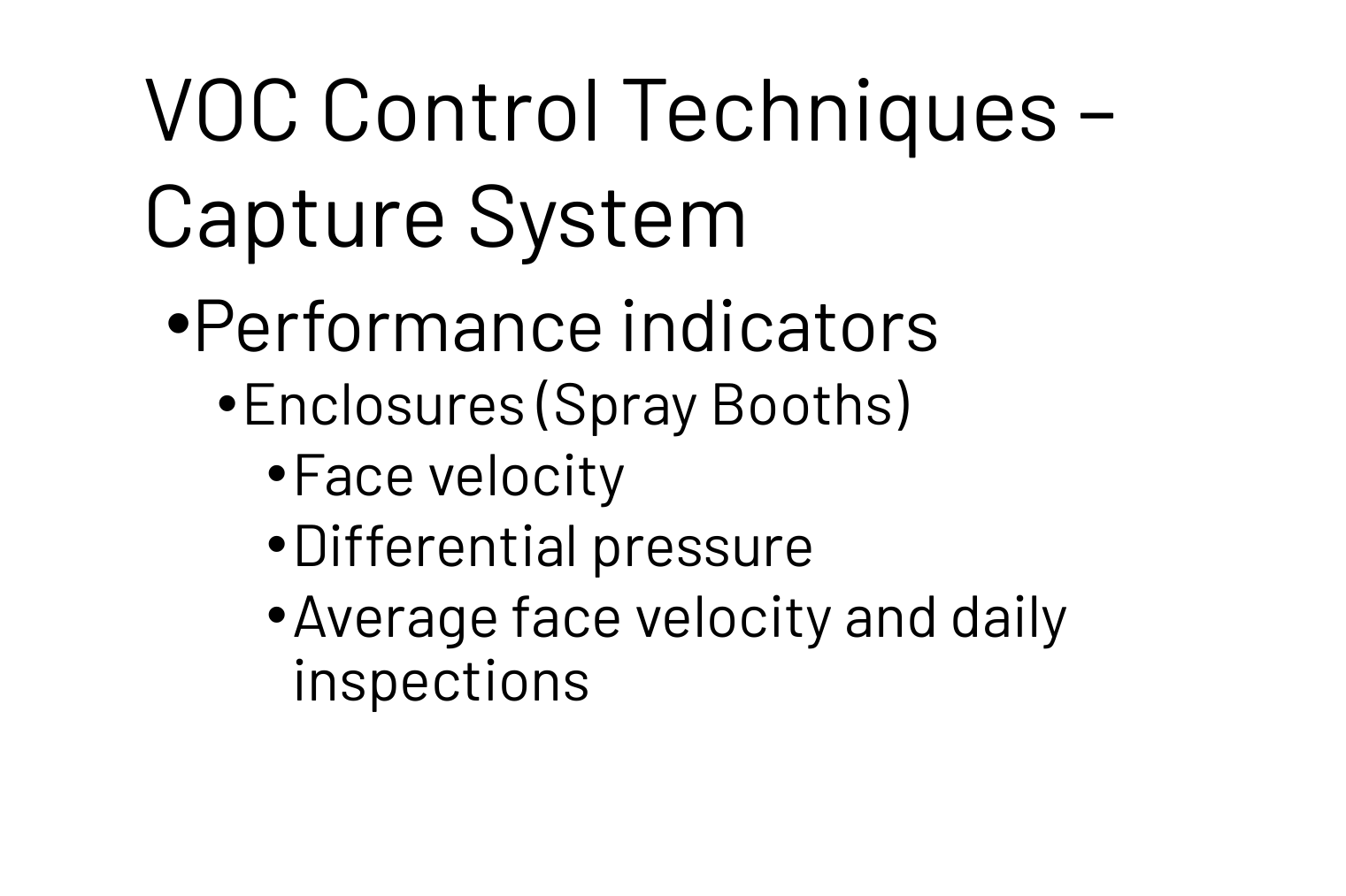

VOC Control Techniques – Capture System
Performance indicators
Enclosures (Spray Booths)
Face velocity
Differential pressure
Average face velocity and daily inspections